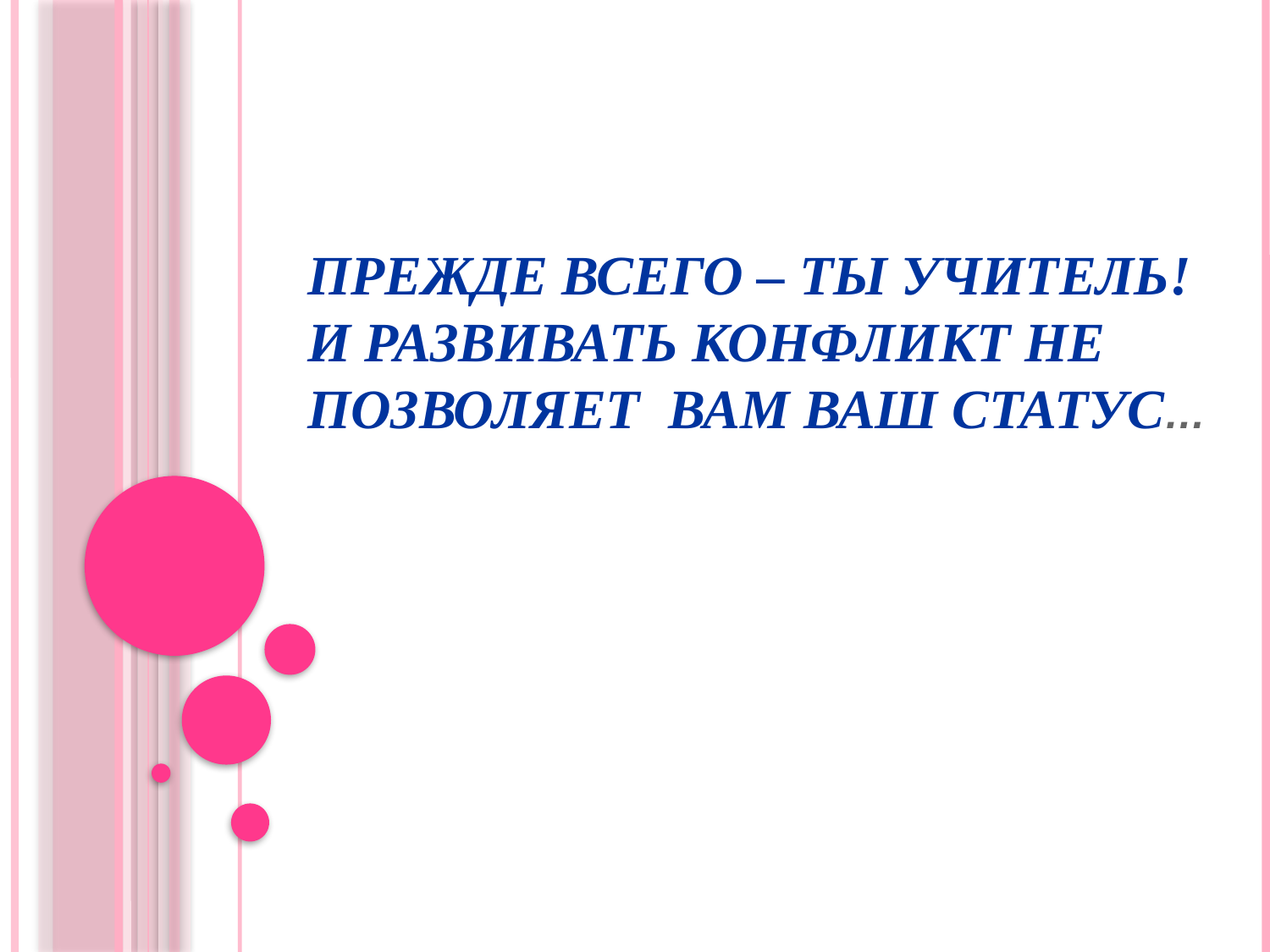

# Прежде всего – ты учитель! И развивать конфликт не позволяет  вам ВАШ статус…